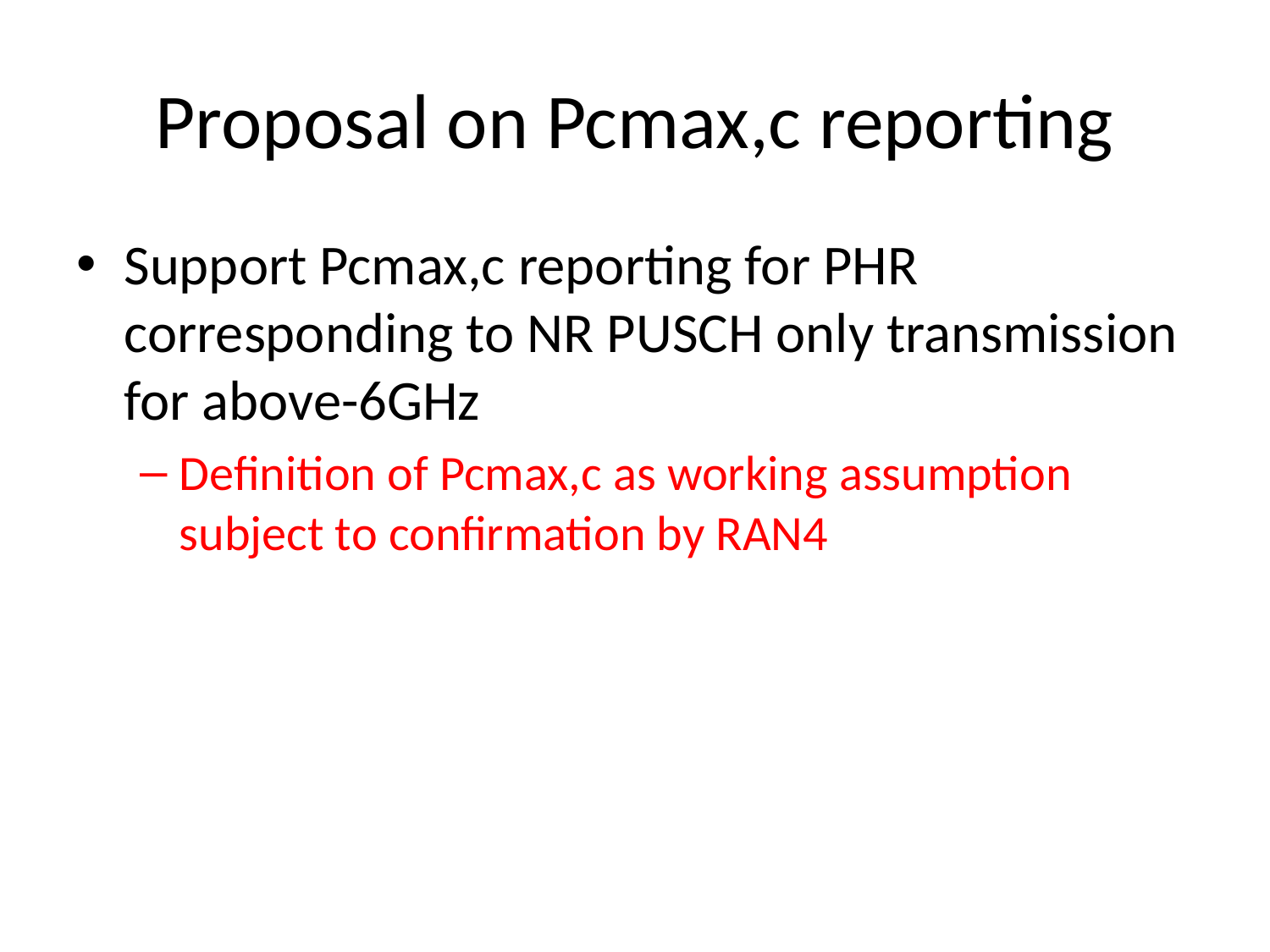

# Proposal on Pcmax,c reporting
Support Pcmax,c reporting for PHR corresponding to NR PUSCH only transmission for above-6GHz
Definition of Pcmax,c as working assumption subject to confirmation by RAN4